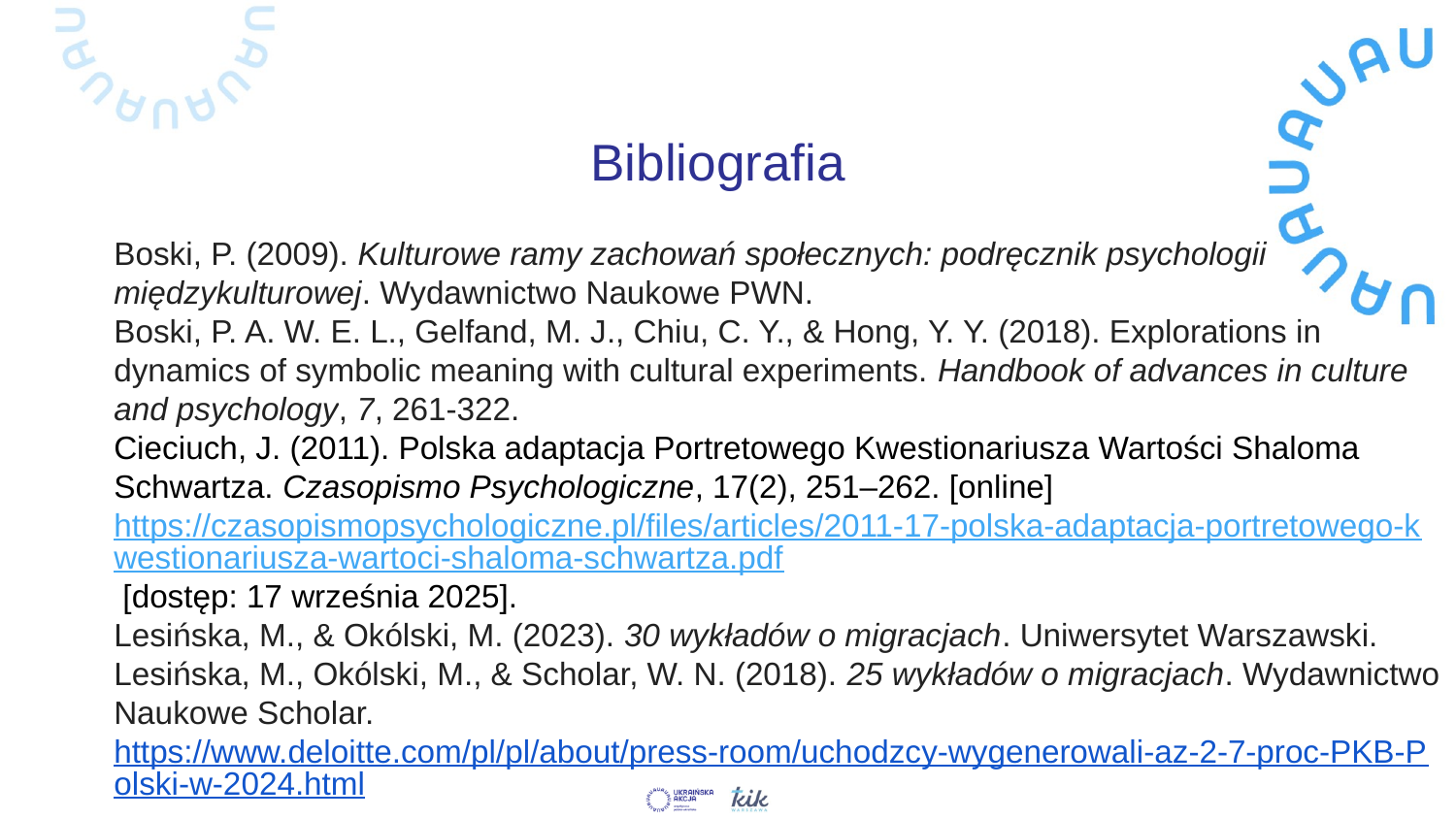

# Bibliografia
Boski, P. (2009). Kulturowe ramy zachowań społecznych: podręcznik psychologii międzykulturowej. Wydawnictwo Naukowe PWN.
Boski, P. A. W. E. L., Gelfand, M. J., Chiu, C. Y., & Hong, Y. Y. (2018). Explorations in dynamics of symbolic meaning with cultural experiments. Handbook of advances in culture and psychology, 7, 261-322.
Cieciuch, J. (2011). Polska adaptacja Portretowego Kwestionariusza Wartości Shaloma Schwartza. Czasopismo Psychologiczne, 17(2), 251–262. [online] https://czasopismopsychologiczne.pl/files/articles/2011-17-polska-adaptacja-portretowego-kwestionariusza-wartoci-shaloma-schwartza.pdf [dostęp: 17 września 2025].
Lesińska, M., & Okólski, M. (2023). 30 wykładów o migracjach. Uniwersytet Warszawski.
Lesińska, M., Okólski, M., & Scholar, W. N. (2018). 25 wykładów o migracjach. Wydawnictwo Naukowe Scholar.
https://www.deloitte.com/pl/pl/about/press-room/uchodzcy-wygenerowali-az-2-7-proc-PKB-Polski-w-2024.html